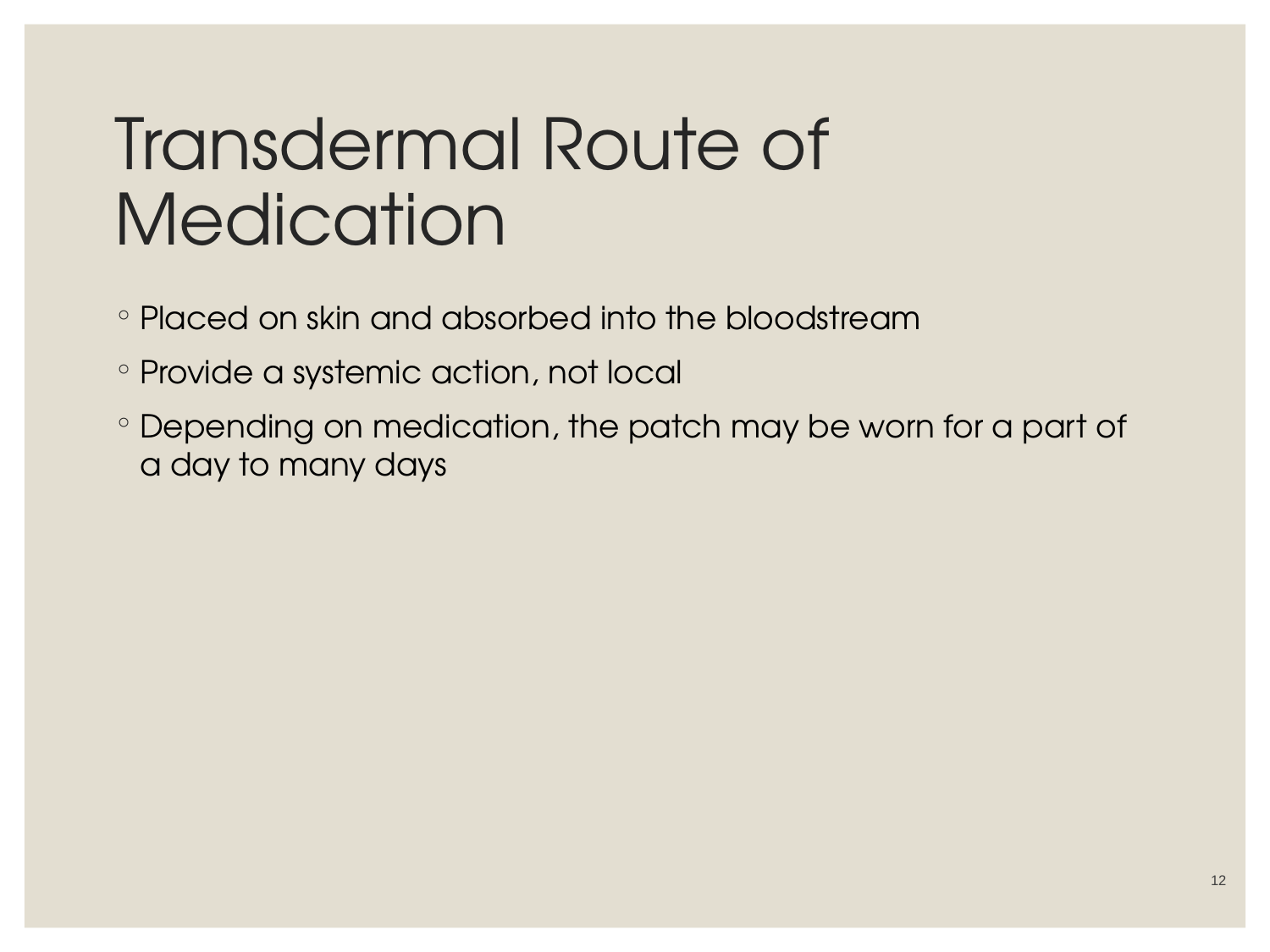

# Transdermal Route of Medication
Placed on skin and absorbed into the bloodstream
Provide a systemic action, not local
Depending on medication, the patch may be worn for a part of a day to many days
 12